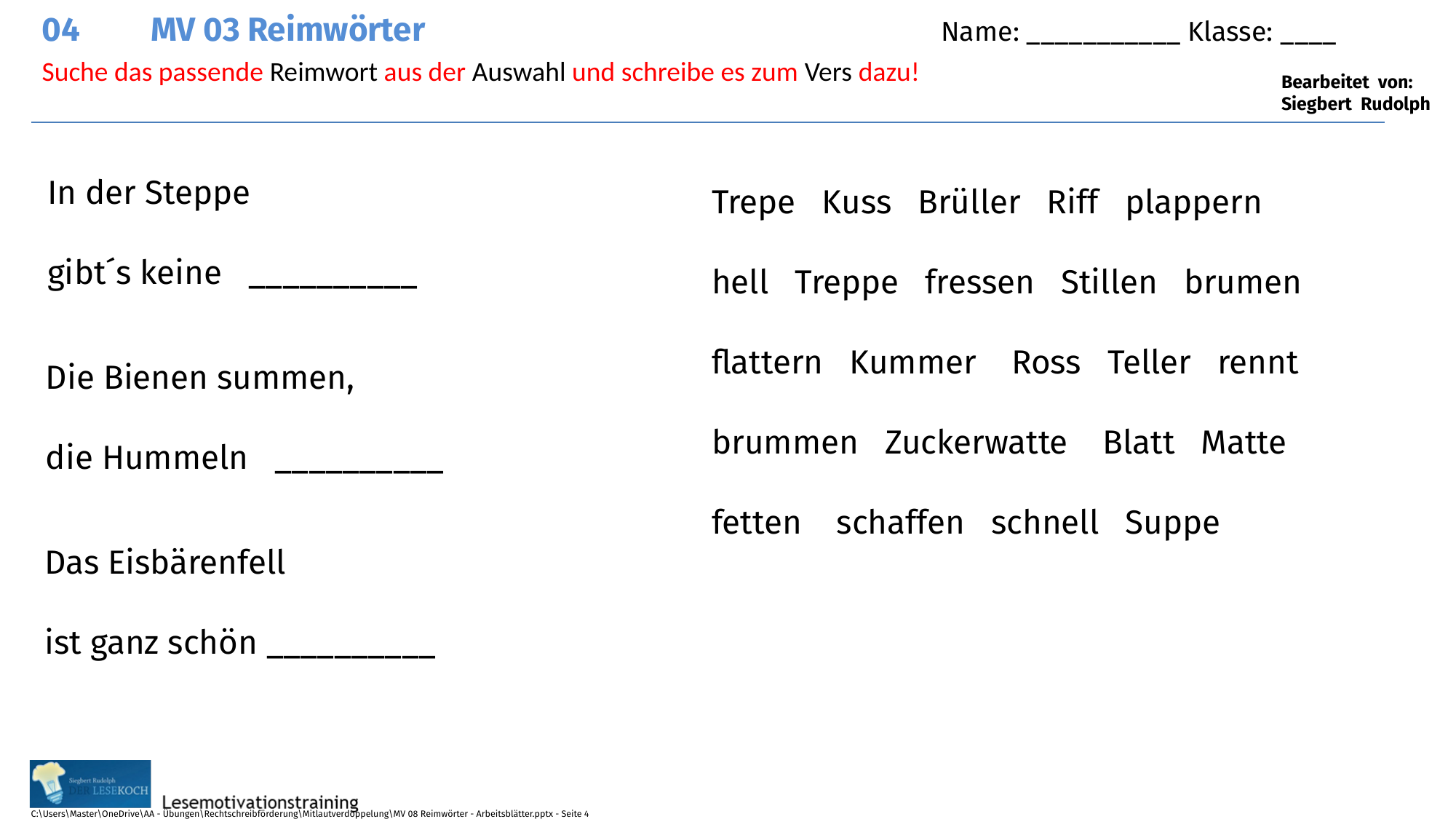

04	MV 03 Reimwörter					   Name: ___________ Klasse: ____
4
Suche das passende Reimwort aus der Auswahl und schreibe es zum Vers dazu!
In der Steppe
gibt´s keine   __________
Trepe   Kuss   Brüller   Riff   plappern   hell   Treppe   fressen   Stillen   brumen flattern   Kummer    Ross   Teller   rennt   brummen   Zuckerwatte    Blatt   Matte   fetten    schaffen   schnell   Suppe

Die Bienen summen,
die Hummeln   __________

Das Eisbärenfell
ist ganz schön __________

C:\Users\Master\OneDrive\AA - Übungen\Rechtschreibförderung\Mitlautverdoppelung\MV 08 Reimwörter - Arbeitsblätter.pptx - Seite 4